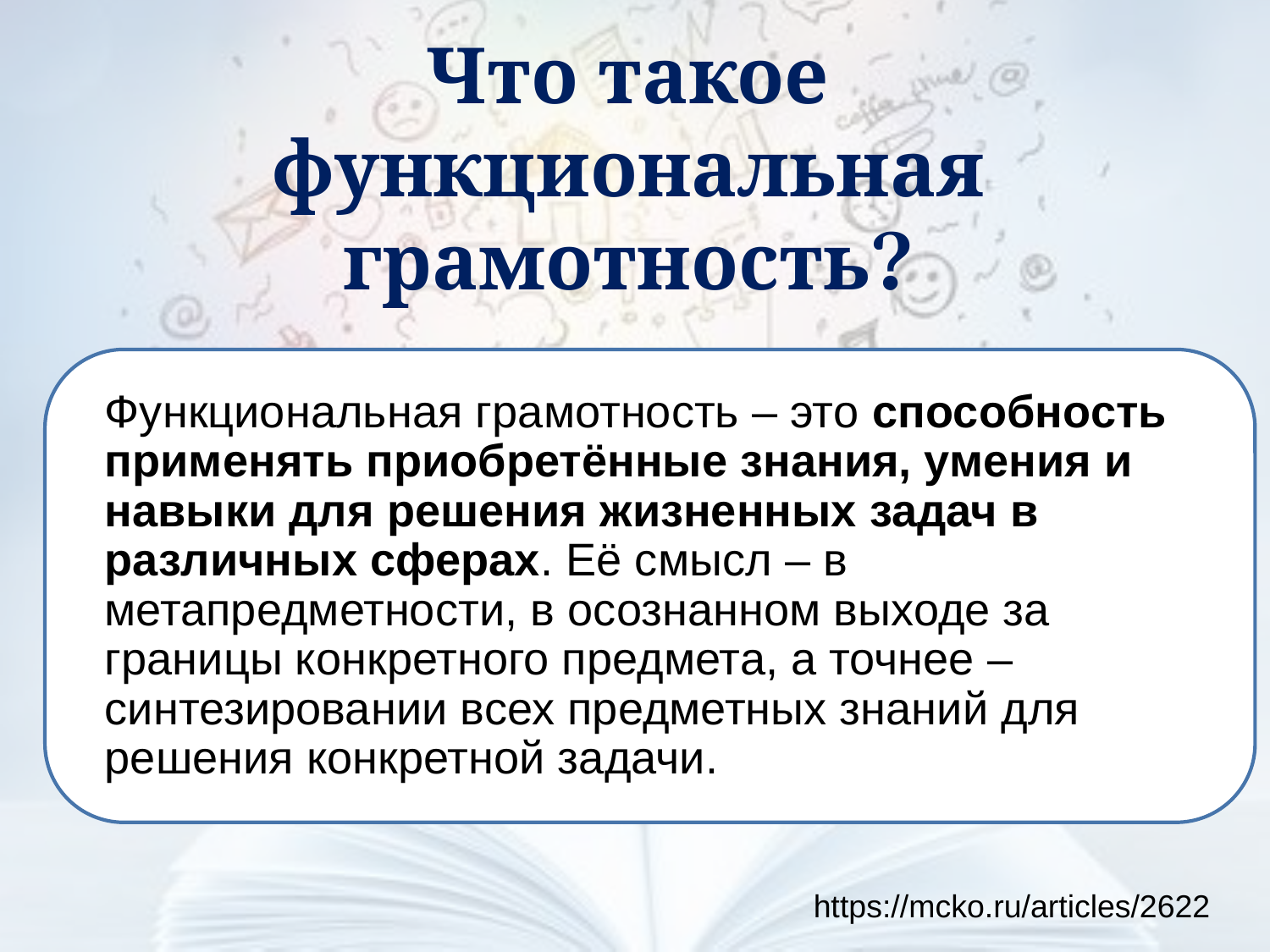

# Что такое функциональная грамотность?
Функциональная грамотность – это способность применять приобретённые знания, умения и навыки для решения жизненных задач в различных сферах. Её смысл – в метапредметности, в осознанном выходе за границы конкретного предмета, а точнее – синтезировании всех предметных знаний для решения конкретной задачи.
https://mcko.ru/articles/2622